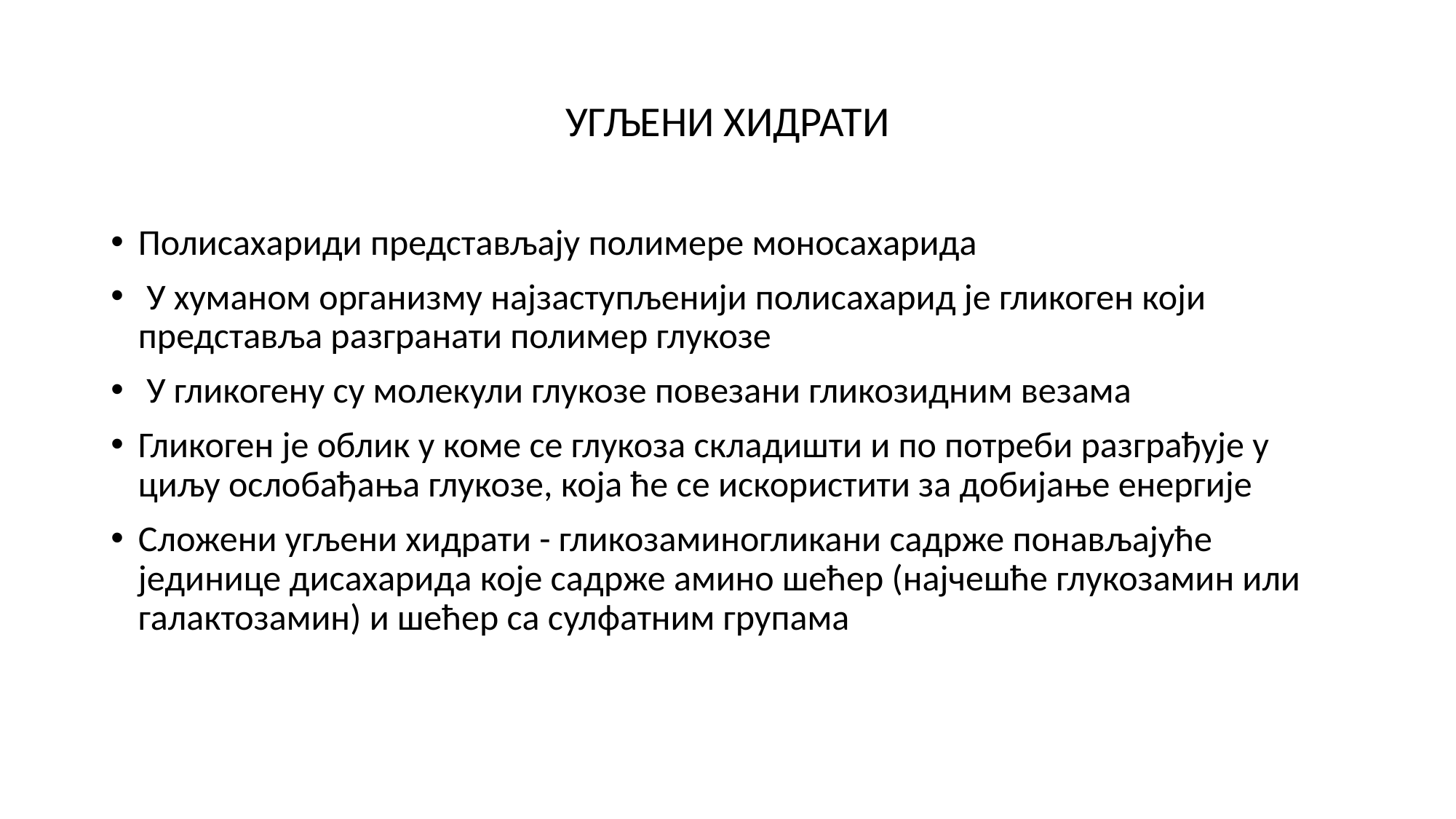

# УГЉЕНИ ХИДРАТИ
Полисахариди представљају полимере моносахарида
 У хуманом организму најзаступљенији полисахарид је гликоген који представља разгранати полимер глукозе
 У гликогену су молекули глукозе повезани гликозидним везама
Гликоген је облик у коме се глукоза складишти и по потреби разграђује у циљу ослобађања глукозе, која ће се искористити за добијање енергије
Сложени угљени хидрати - гликозаминогликани садрже понављајуће јединице дисахарида које садрже амино шећер (најчешће глукозамин или галактозамин) и шећер са сулфатним групама